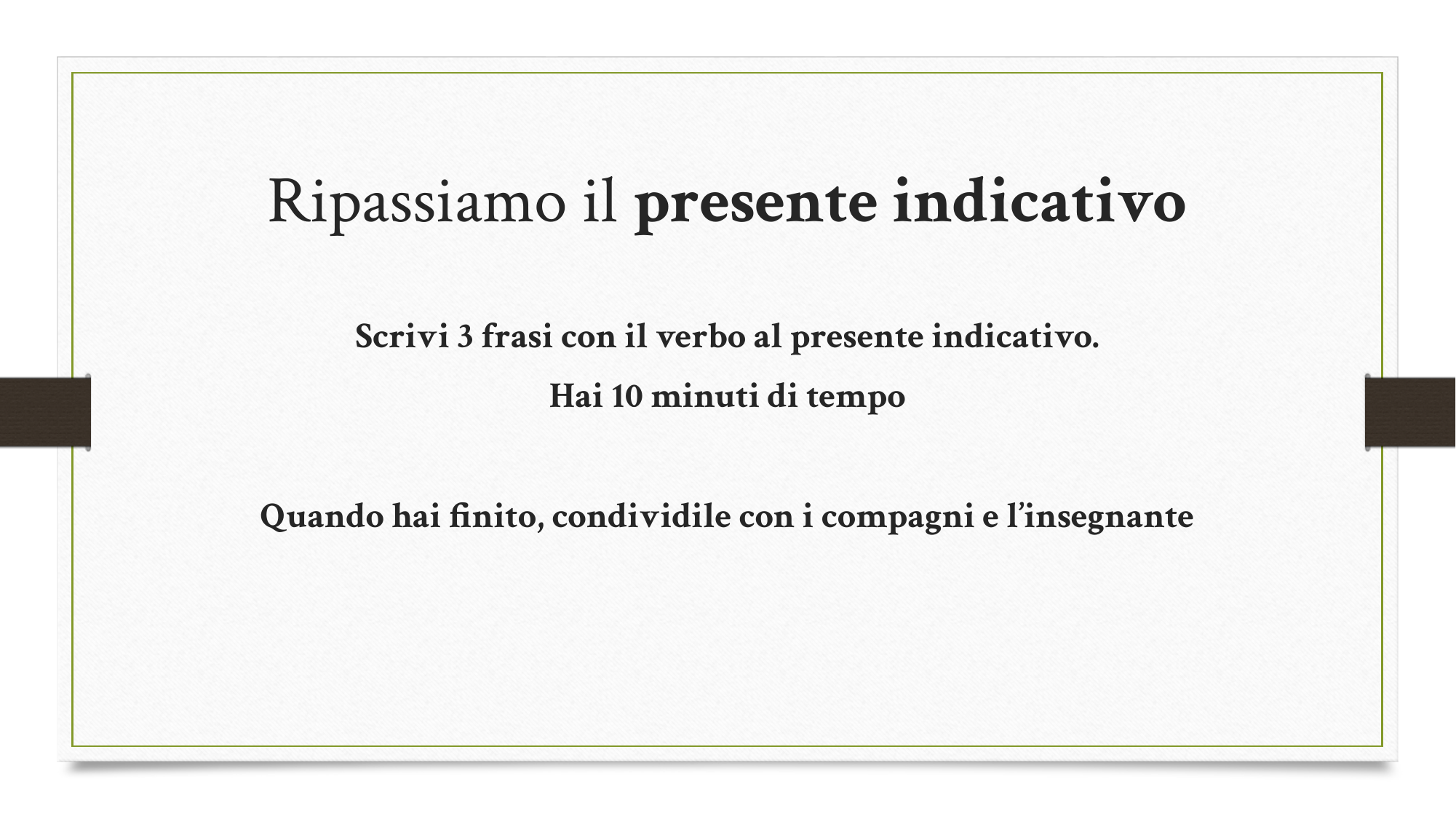

# Ripassiamo il presente indicativo
Scrivi 3 frasi con il verbo al presente indicativo.
Hai 10 minuti di tempo

Quando hai finito, condividile con i compagni e l’insegnante